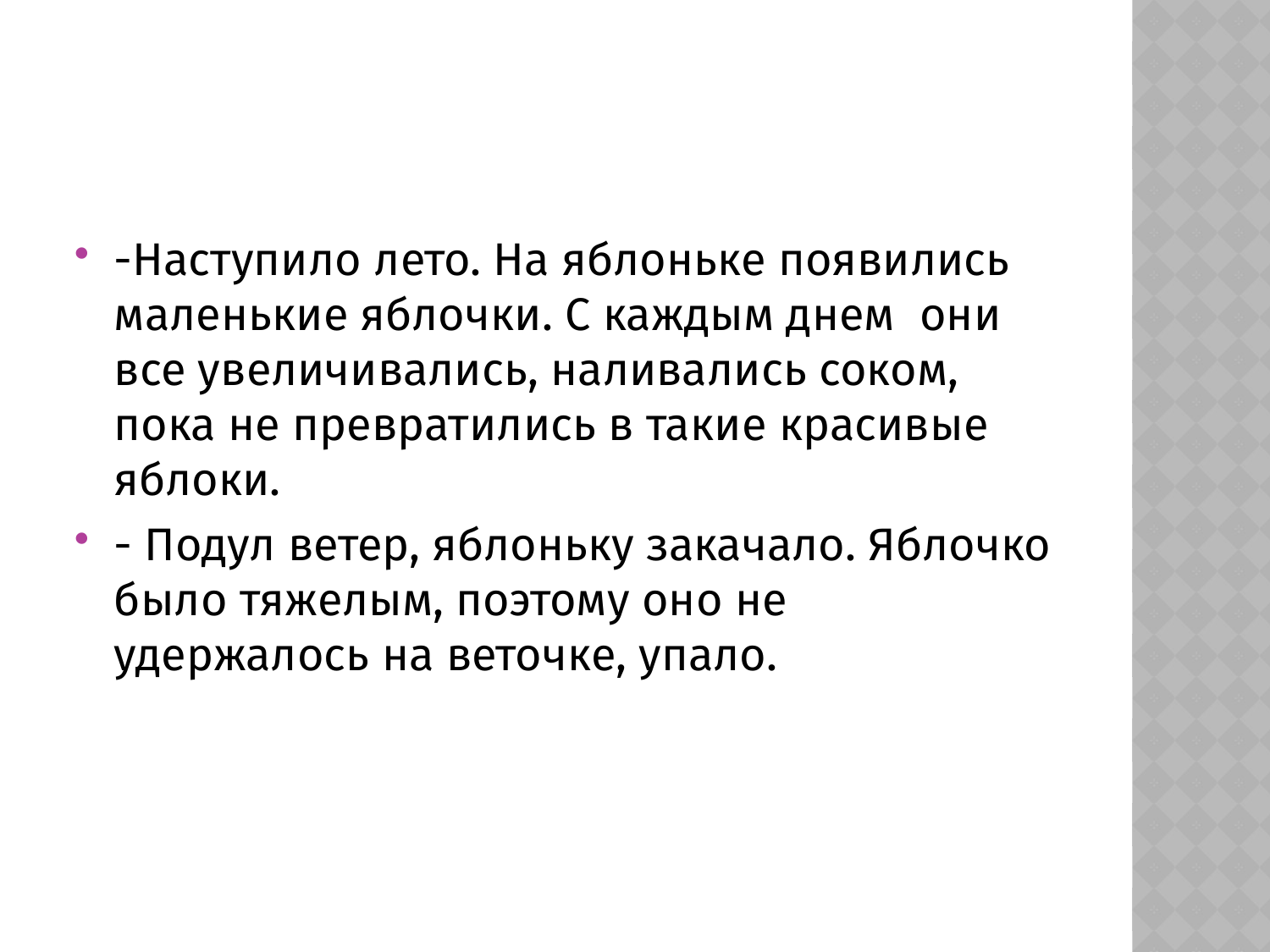

#
-Наступило лето. На яблоньке появились маленькие яблочки. С каждым днем  они все увеличивались, наливались соком, пока не превратились в такие красивые яблоки.
- Подул ветер, яблоньку закачало. Яблочко было тяжелым, поэтому оно не удержалось на веточке, упало.